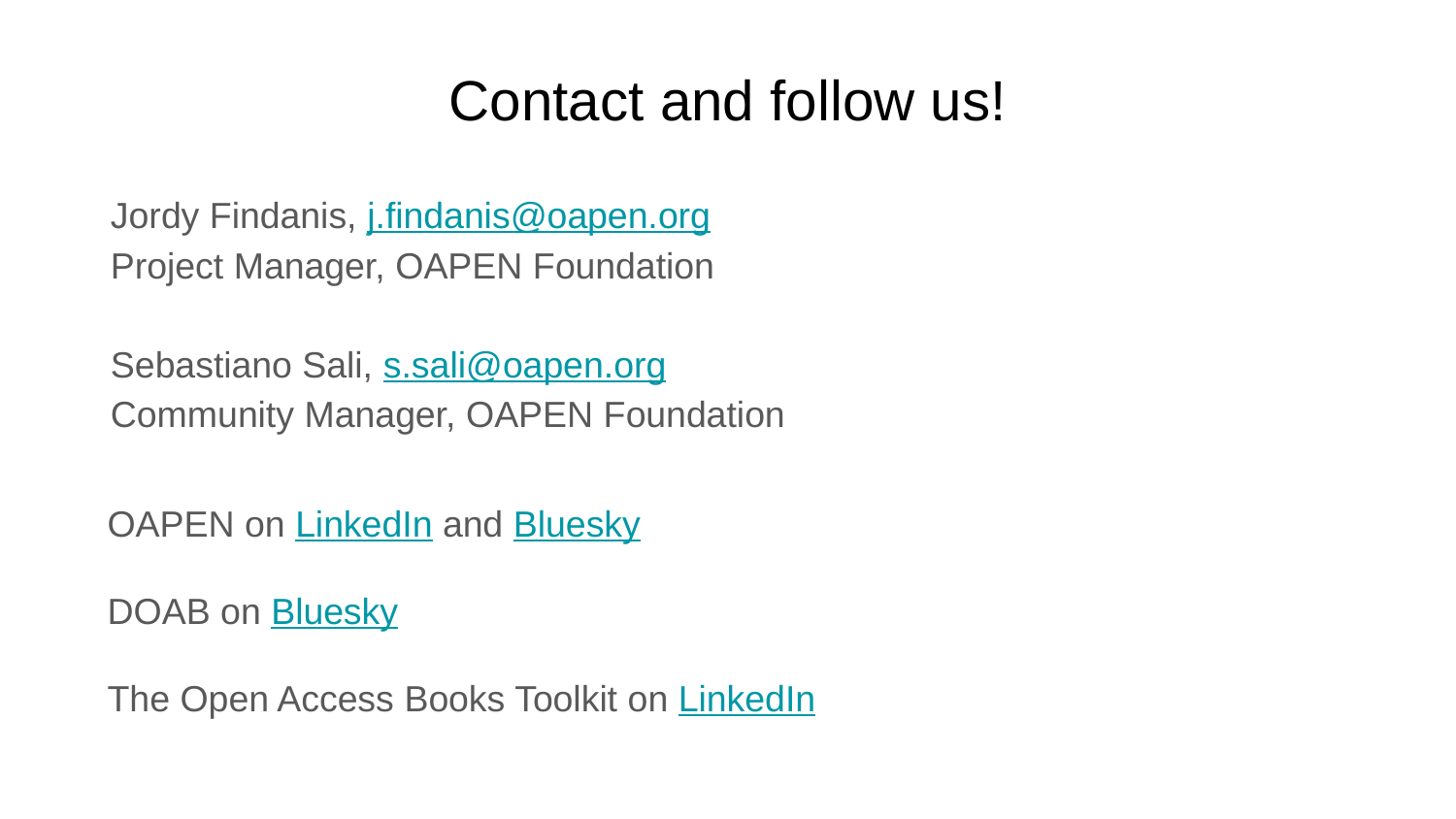

# Contact and follow us!
Jordy Findanis, j.findanis@oapen.org
Project Manager, OAPEN Foundation

Sebastiano Sali, s.sali@oapen.org
Community Manager, OAPEN Foundation
OAPEN on LinkedIn and Bluesky

DOAB on Bluesky

The Open Access Books Toolkit on LinkedIn